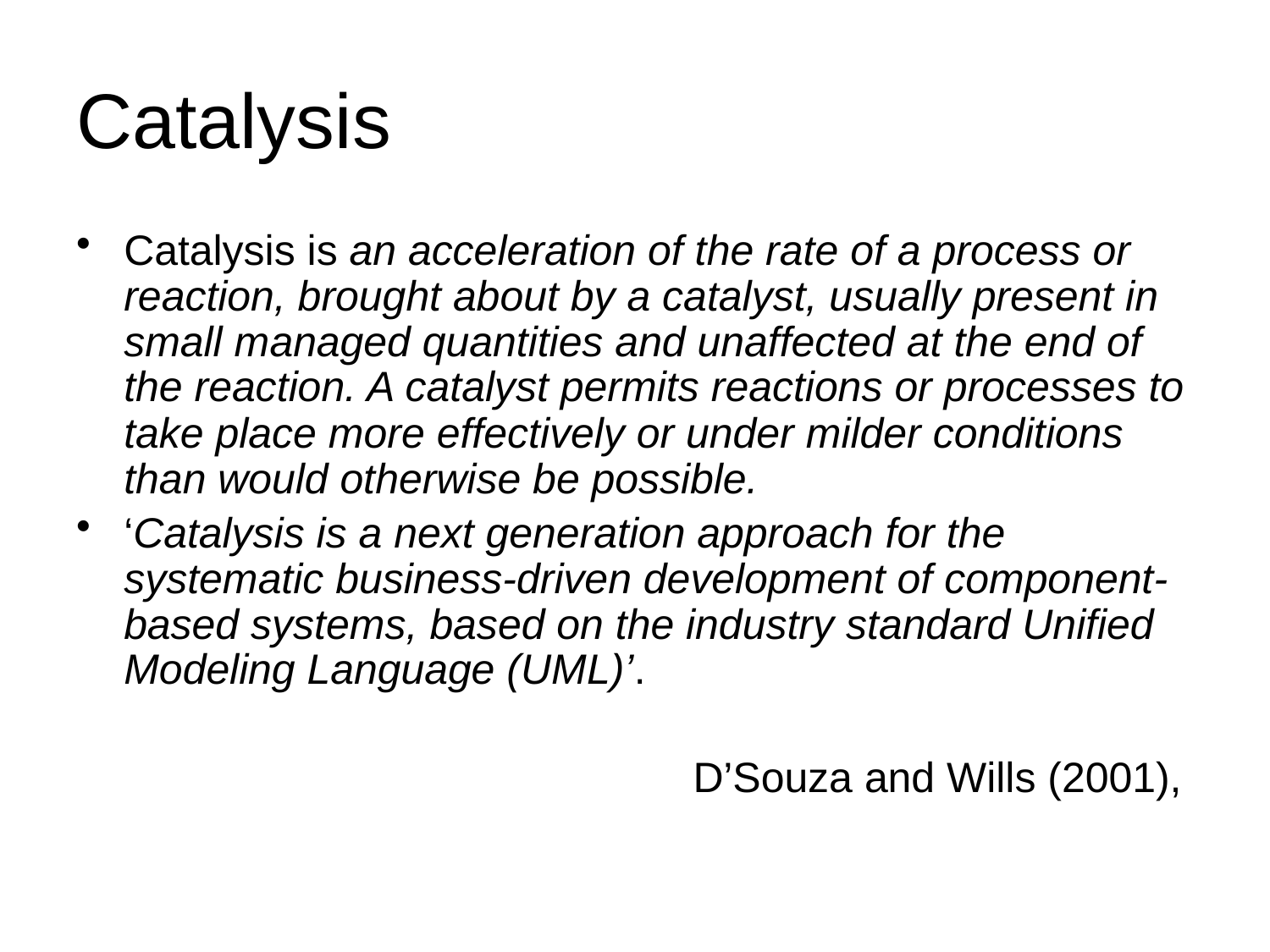

# Catalysis
Catalysis is an acceleration of the rate of a process or reaction, brought about by a catalyst, usually present in small managed quantities and unaffected at the end of the reaction. A catalyst permits reactions or processes to take place more effectively or under milder conditions than would otherwise be possible.
‘Catalysis is a next generation approach for the systematic business-driven development of component-based systems, based on the industry standard Unified Modeling Language (UML)’.

D’Souza and Wills (2001),